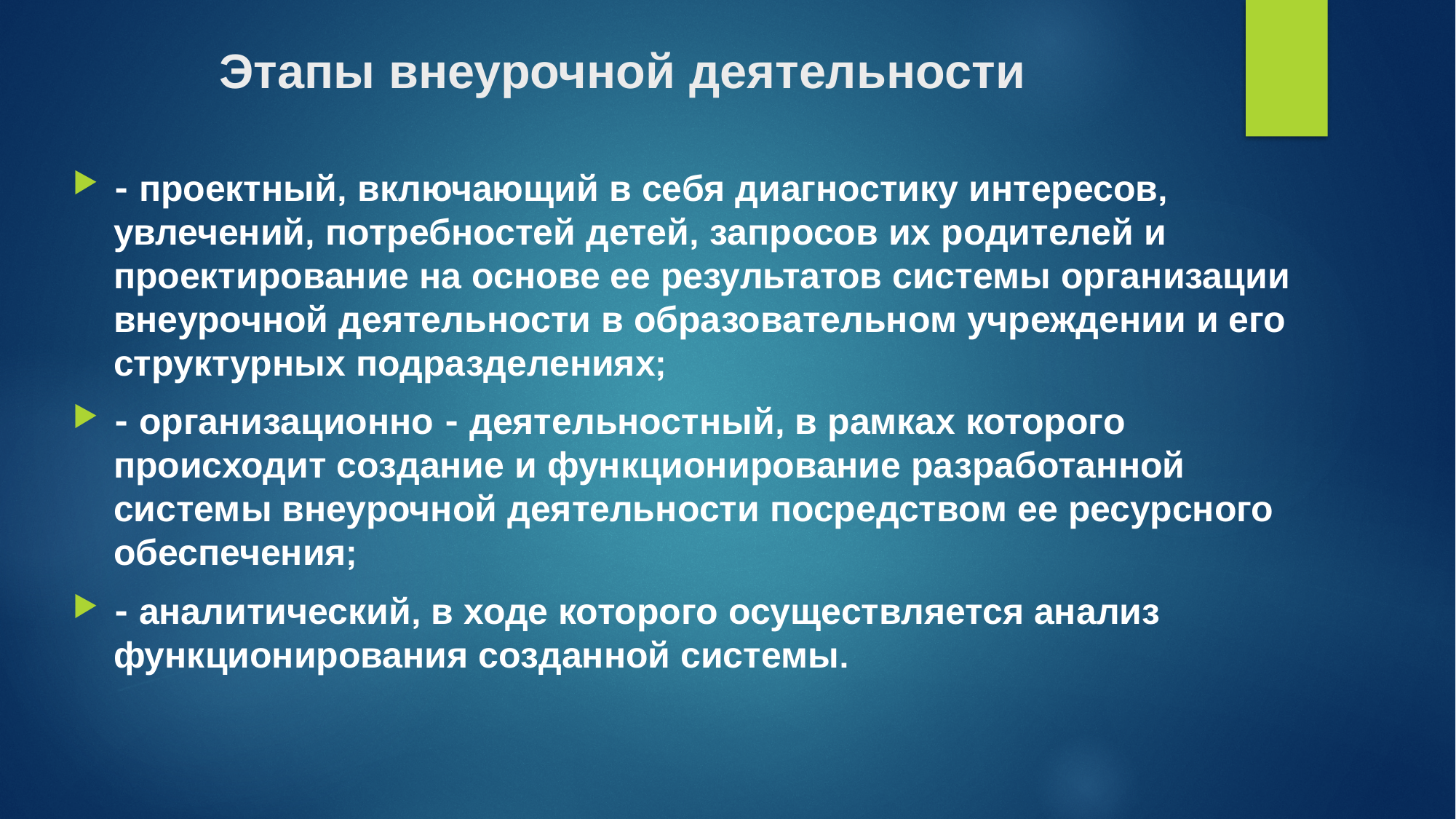

# Этапы внеурочной деятельности
- проектный, включающий в себя диагностику интересов, увлечений, потребностей детей, запросов их родителей и проектирование на основе ее результатов системы организации внеурочной деятельности в образовательном учреждении и его структурных подразделениях;
- организационно - деятельностный, в рамках которого происходит создание и функционирование разработанной системы внеурочной деятельности посредством ее ресурсного обеспечения;
- аналитический, в ходе которого осуществляется анализ функционирования созданной системы.